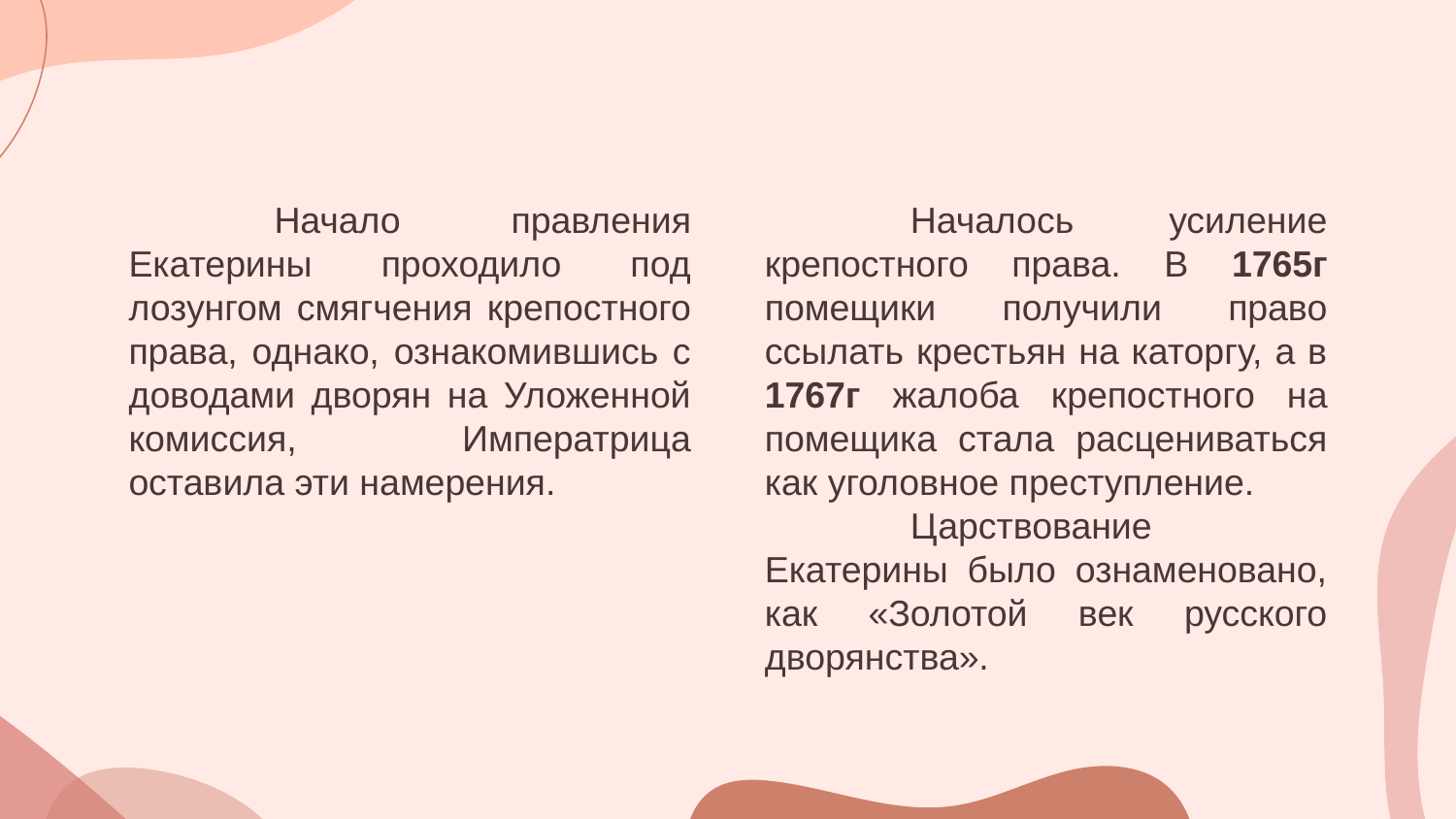

Начало правления Екатерины проходило под лозунгом смягчения крепостного права, однако, ознакомившись с доводами дворян на Уложенной комиссия, Императрица оставила эти намерения.
	Началось усиление крепостного права. В 1765г помещики получили право ссылать крестьян на каторгу, а в 1767г жалоба крепостного на помещика стала расцениваться как уголовное преступление.
	Царствование Екатерины было ознаменовано, как «Золотой век русского дворянства».